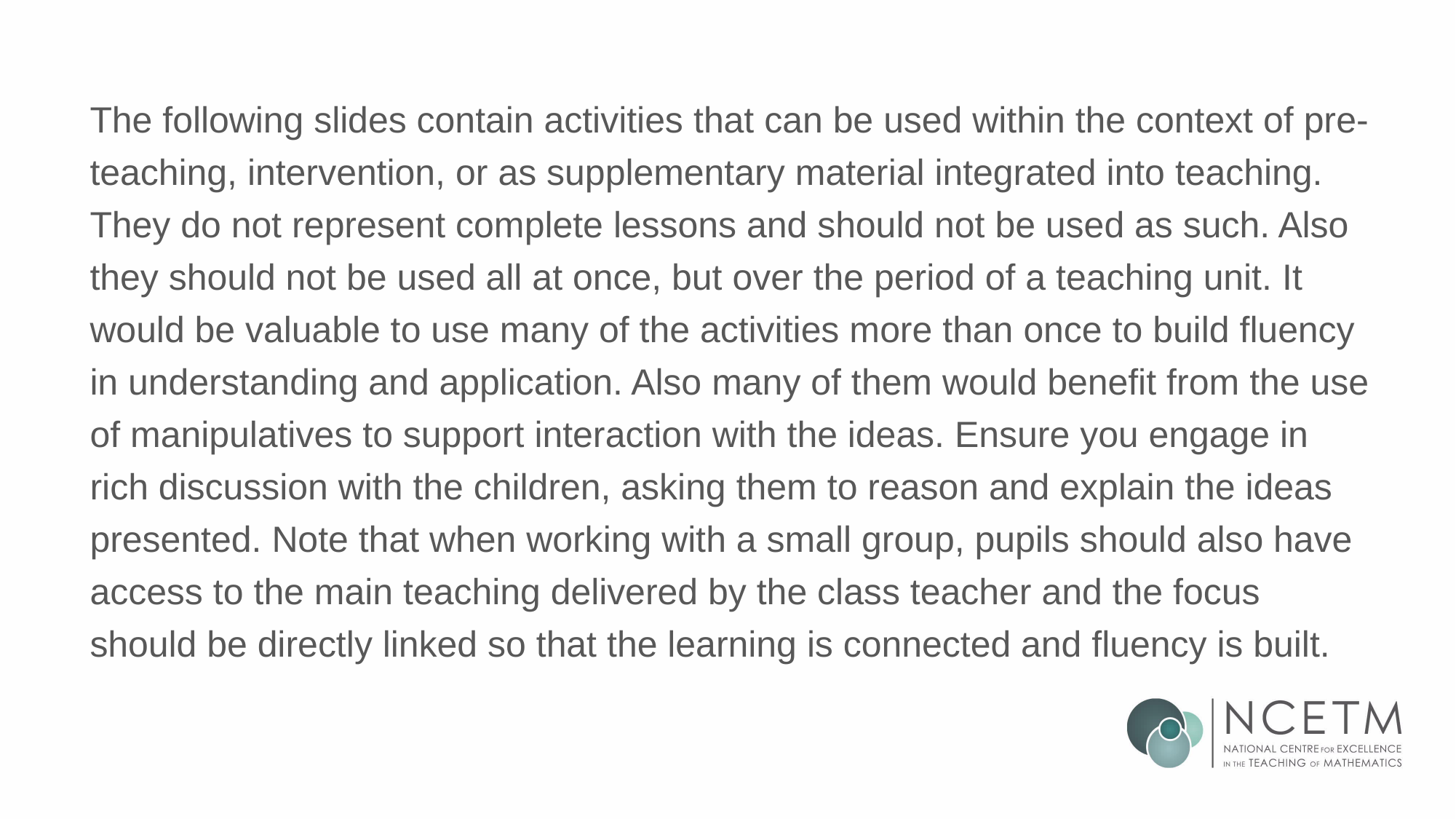

The following slides contain activities that can be used within the context of pre-teaching, intervention, or as supplementary material integrated into teaching. They do not represent complete lessons and should not be used as such. Also they should not be used all at once, but over the period of a teaching unit. It would be valuable to use many of the activities more than once to build fluency in understanding and application. Also many of them would benefit from the use of manipulatives to support interaction with the ideas. Ensure you engage in rich discussion with the children, asking them to reason and explain the ideas presented. Note that when working with a small group, pupils should also have access to the main teaching delivered by the class teacher and the focus should be directly linked so that the learning is connected and fluency is built.